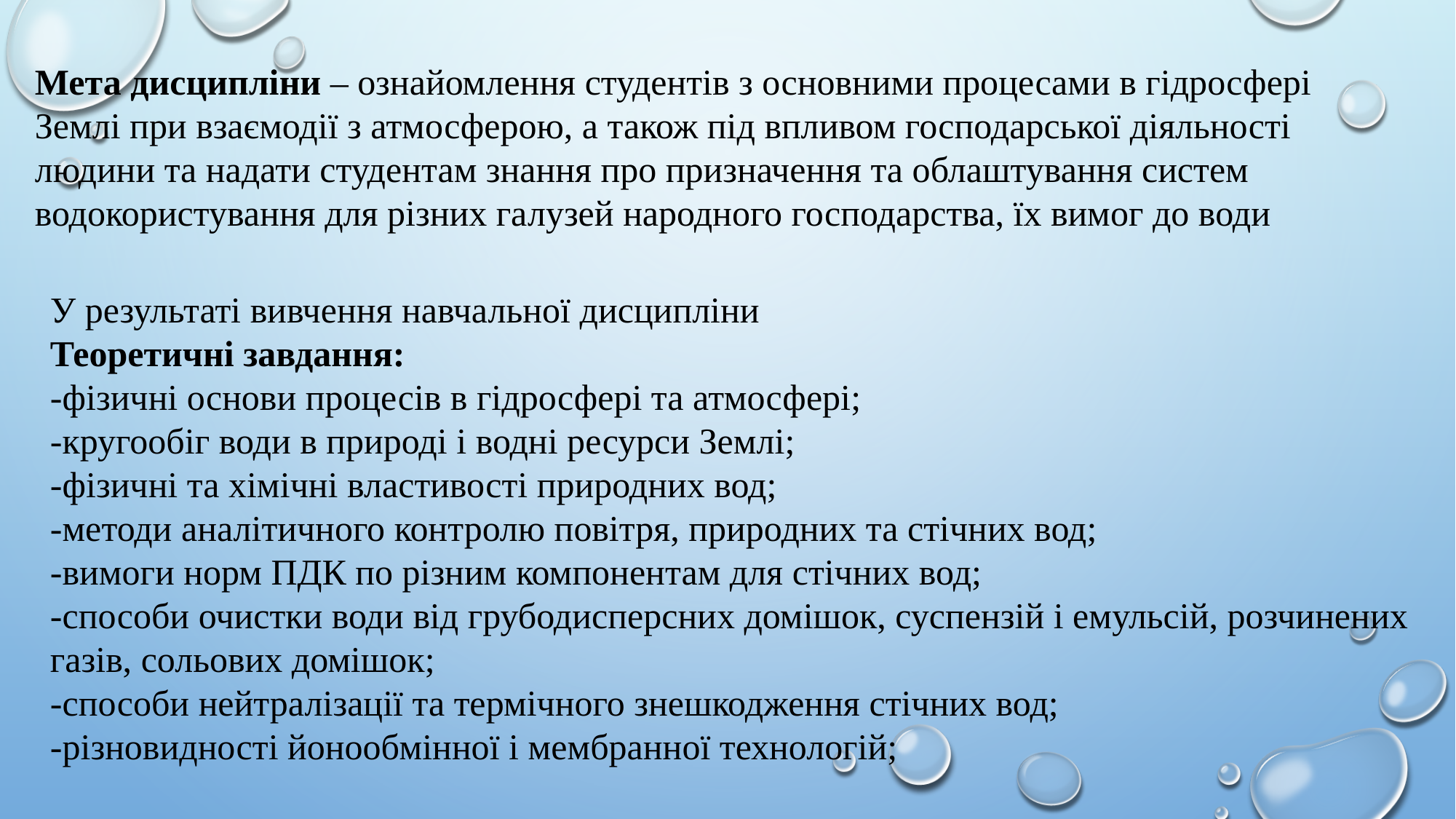

Мета дисципліни – ознайомлення студентів з основними процесами в гідросфері Землі при взаємодії з атмосферою, а також під впливом господарської діяльності людини та надати студентам знання про призначення та облаштування систем водокористування для різних галузей народного господарства, їх вимог до води
У результаті вивчення навчальної дисципліни
Теоретичні завдання:
-фізичні основи процесів в гідросфері та атмосфері;
-кругообіг води в природі і водні ресурси Землі;
-фізичні та хімічні властивості природних вод;
-методи аналітичного контролю повітря, природних та стічних вод;
-вимоги норм ПДК по різним компонентам для стічних вод;
-способи очистки води від грубодисперсних домішок, суспензій і емульсій, розчинених газів, сольових домішок;
-способи нейтралізації та термічного знешкодження стічних вод;
-різновидності йонообмінної і мембранної технологій;